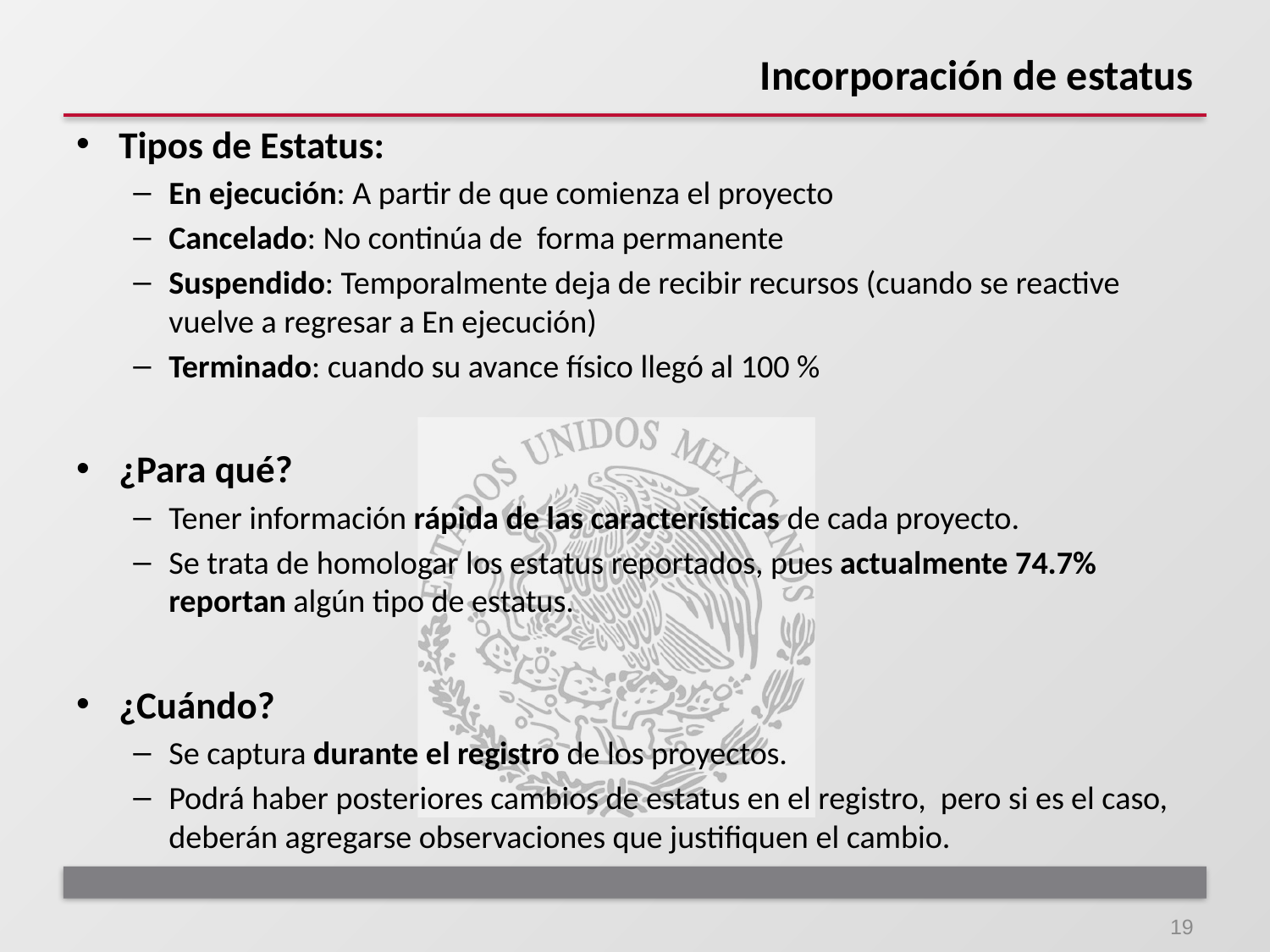

# Incorporación de estatus
Tipos de Estatus:
En ejecución: A partir de que comienza el proyecto
Cancelado: No continúa de  forma permanente
Suspendido: Temporalmente deja de recibir recursos (cuando se reactive vuelve a regresar a En ejecución)
Terminado: cuando su avance físico llegó al 100 %

¿Para qué?
Tener información rápida de las características de cada proyecto.
Se trata de homologar los estatus reportados, pues actualmente 74.7% reportan algún tipo de estatus.

¿Cuándo?
Se captura durante el registro de los proyectos.
Podrá haber posteriores cambios de estatus en el registro,  pero si es el caso, deberán agregarse observaciones que justifiquen el cambio.

19